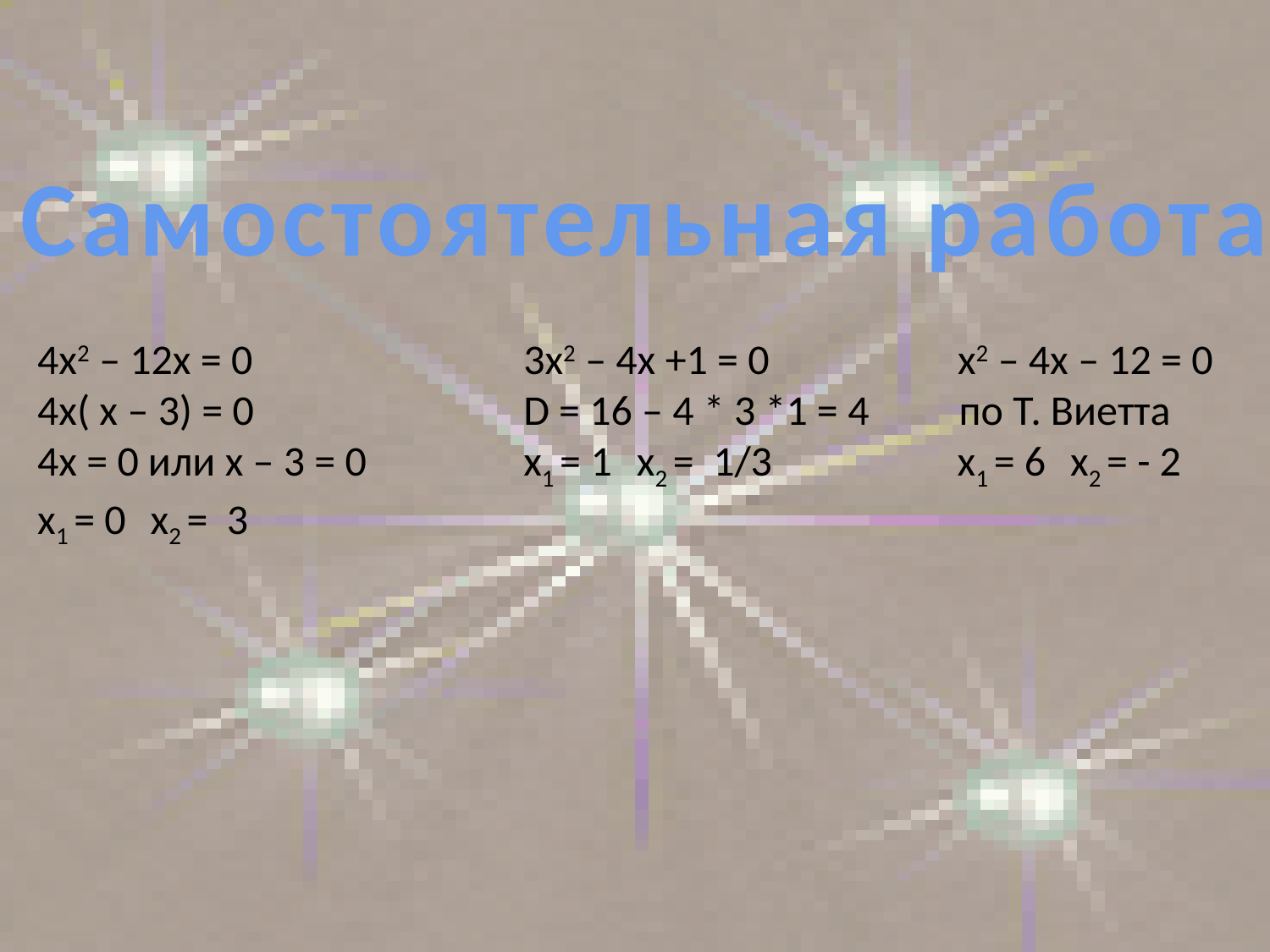

Самостоятельная работа
4х2 – 12х = 0                                                                          х2 – 4х – 12 = 0
4х( х – 3) = 0                                                                          по Т. Виетта
4х = 0 или х – 3 = 0                                                              х1 = 6   х2 = - 2
х1 = 0   х2 =  3
3х2 – 4х +1 = 0
D = 16 – 4 * 3 *1 = 4
х1 = 1   х2 =  1/3